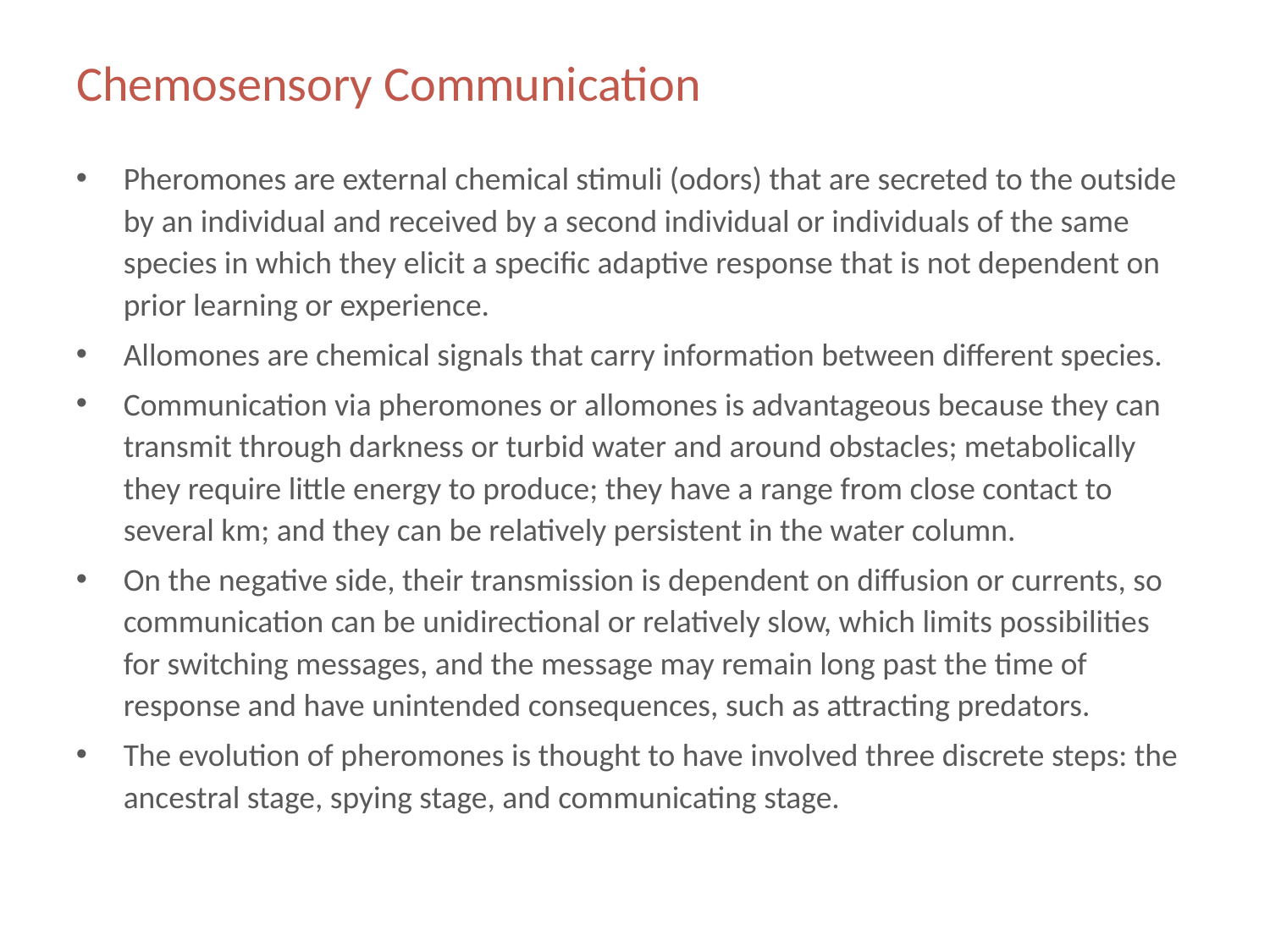

# Chemosensory Communication
Pheromones are external chemical stimuli (odors) that are secreted to the outside by an individual and received by a second individual or individuals of the same species in which they elicit a specific adaptive response that is not dependent on prior learning or experience.
Allomones are chemical signals that carry information between different species.
Communication via pheromones or allomones is advantageous because they can transmit through darkness or turbid water and around obstacles; metabolically they require little energy to produce; they have a range from close contact to several km; and they can be relatively persistent in the water column.
On the negative side, their transmission is dependent on diffusion or currents, so communication can be unidirectional or relatively slow, which limits possibilities for switching messages, and the message may remain long past the time of response and have unintended consequences, such as attracting predators.
The evolution of pheromones is thought to have involved three discrete steps: the ancestral stage, spying stage, and communicating stage.